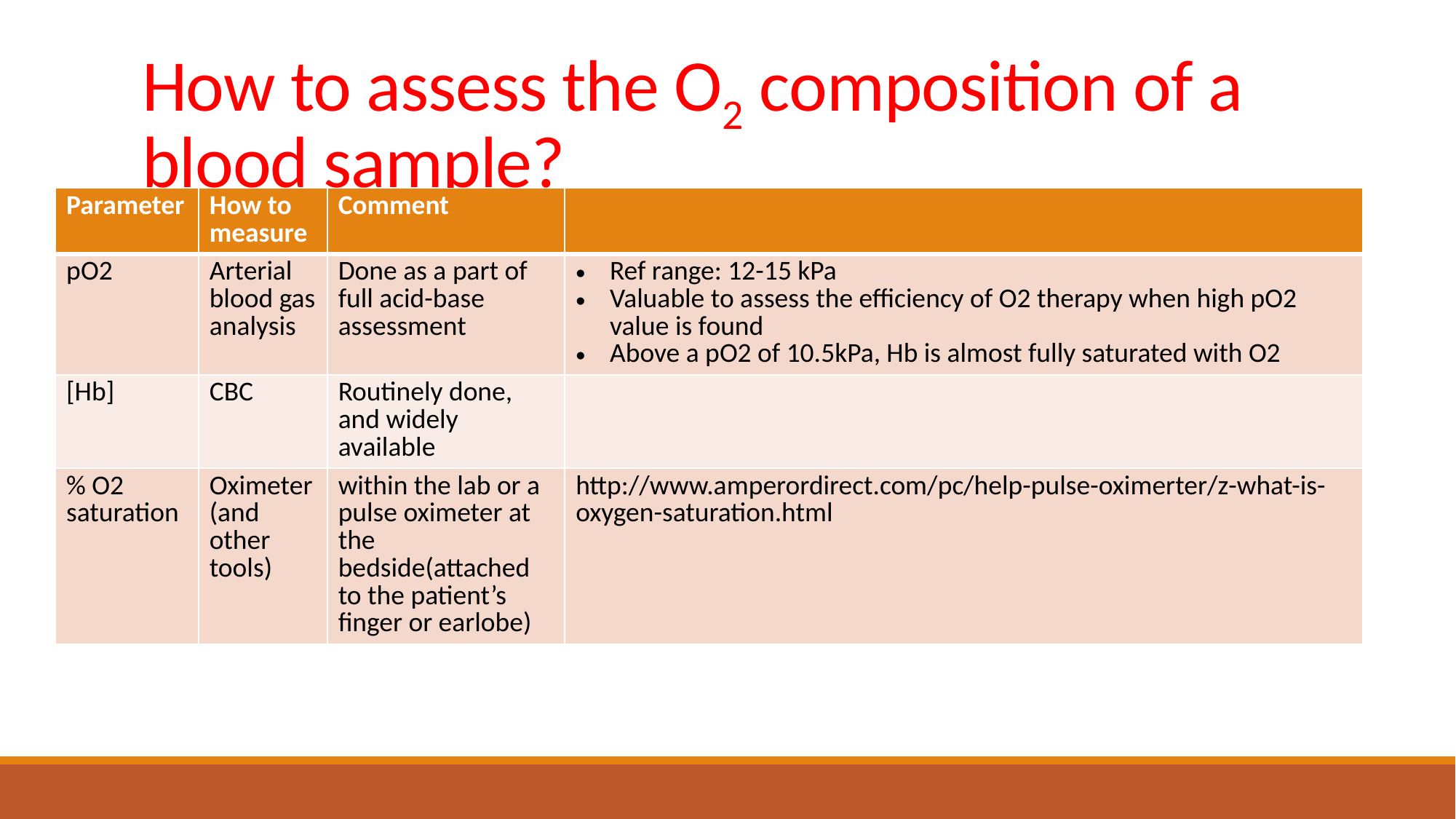

# How to assess the O2 composition of a blood sample?
| Parameter | How to measure | Comment |  |
| --- | --- | --- | --- |
| pO2 | Arterial blood gas analysis | Done as a part of full acid-base assessment | Ref range: 12-15 kPa Valuable to assess the efficiency of O2 therapy when high pO2 value is found Above a pO2 of 10.5kPa, Hb is almost fully saturated with O2 |
| [Hb] | CBC | Routinely done, and widely available |  |
| % O2 saturation | Oximeter (and other tools) | within the lab or a pulse oximeter at the bedside(attached to the patient’s finger or earlobe) | http://www.amperordirect.com/pc/help-pulse-oximerter/z-what-is-oxygen-saturation.html |